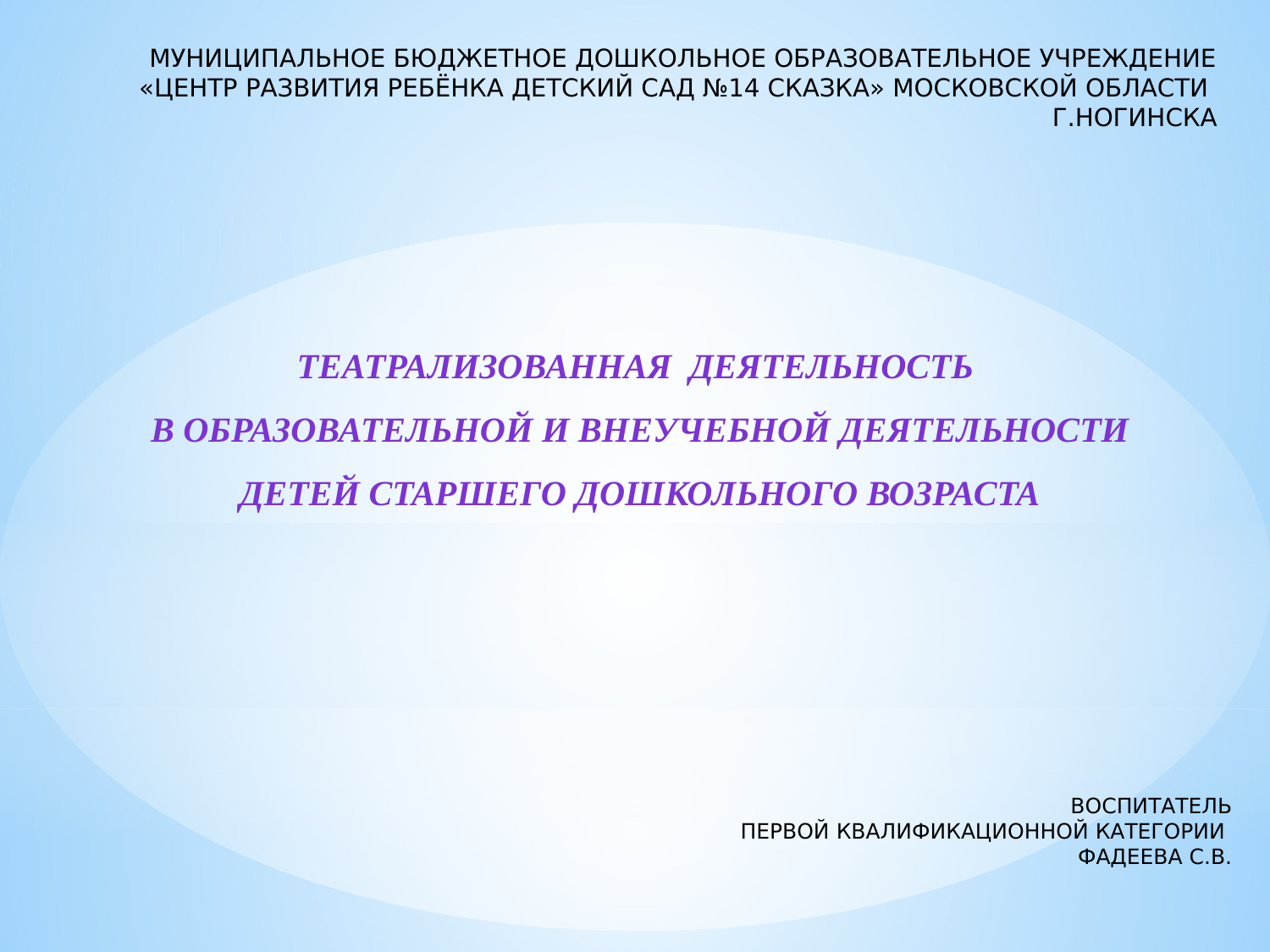

# МУНИЦИПАЛЬНОЕ БЮДЖЕТНОЕ ДОШКОЛЬНОЕ ОБРАЗОВАТЕЛЬНОЕ УЧРЕЖДЕНИЕ «ЦЕНТР РАЗВИТИЯ РЕБЁНКА ДЕТСКИЙ САД №14 СКАЗКА» МОСКОВСКОЙ ОБЛАСТИ  Г.НОГИНСКА
Театрализованная  деятельность
в образовательной и внеучебной деятельности детей старшего дошкольного возраста
 ВОСПИТАТЕЛЬ
 ПЕРВОЙ КВАЛИФИКАЦИОННОЙ КАТЕГОРИИ
ФАДЕЕВА С.В.